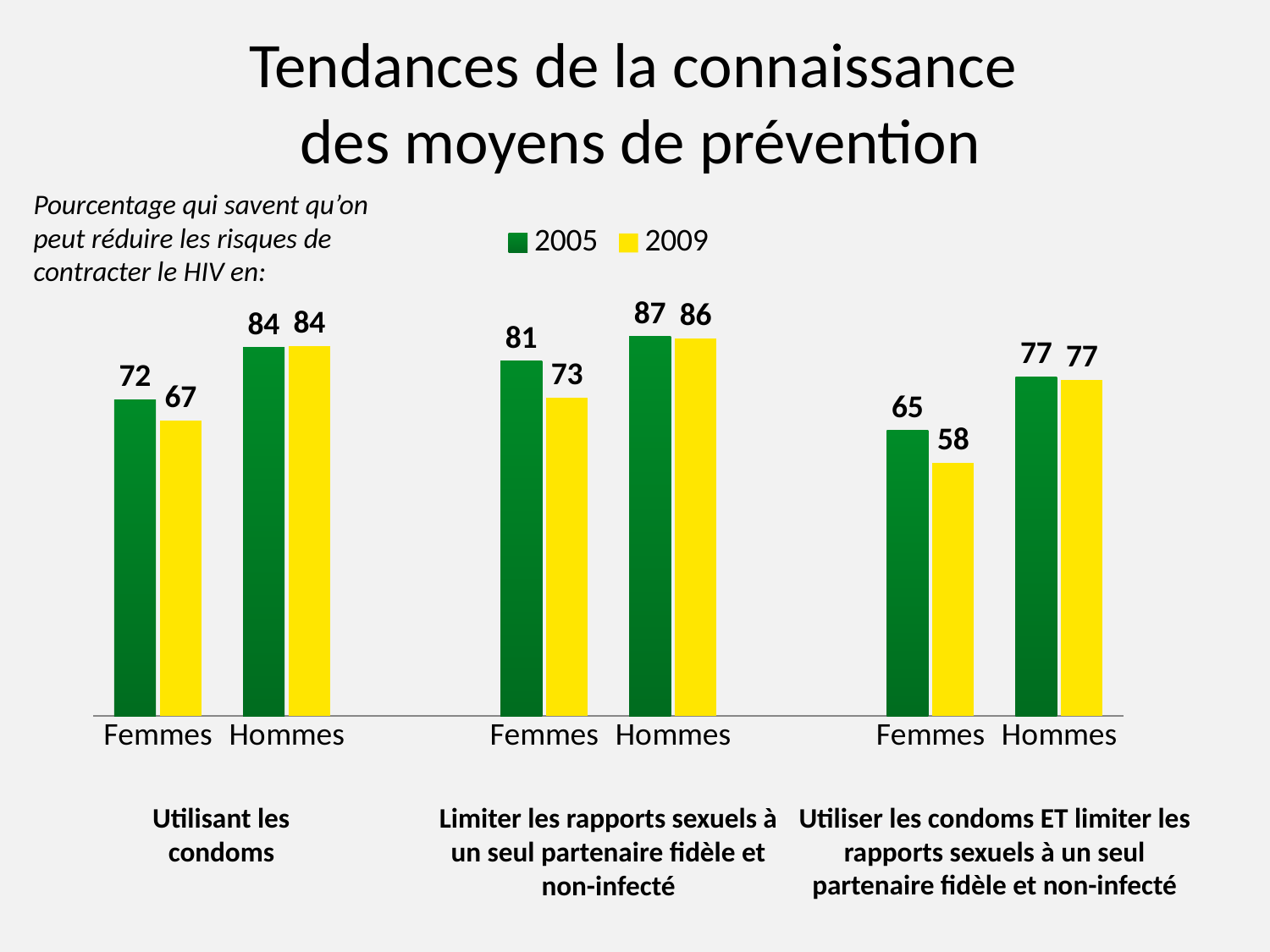

# Tendances de la connaissance des moyens de prévention
Pourcentage qui savent qu’on peut réduire les risques de contracter le HIV en:

### Chart

| Category | 2005 | 2009 |
|---|---|---|
| Femmes | 72.1 | 67.3 |
| Hommes | 84.0 | 84.3 |
|  | None | None |
| Femmes | 80.9 | 72.6 |
| Hommes | 86.5 | 86.1 |
|  | None | None |
| Femmes | 65.1 | 57.7 |
| Hommes | 77.3 | 76.5 |
Utilisant les condoms
Limiter les rapports sexuels à un seul partenaire fidèle et non-infecté
Utiliser les condoms ET limiter les rapports sexuels à un seul partenaire fidèle et non-infecté